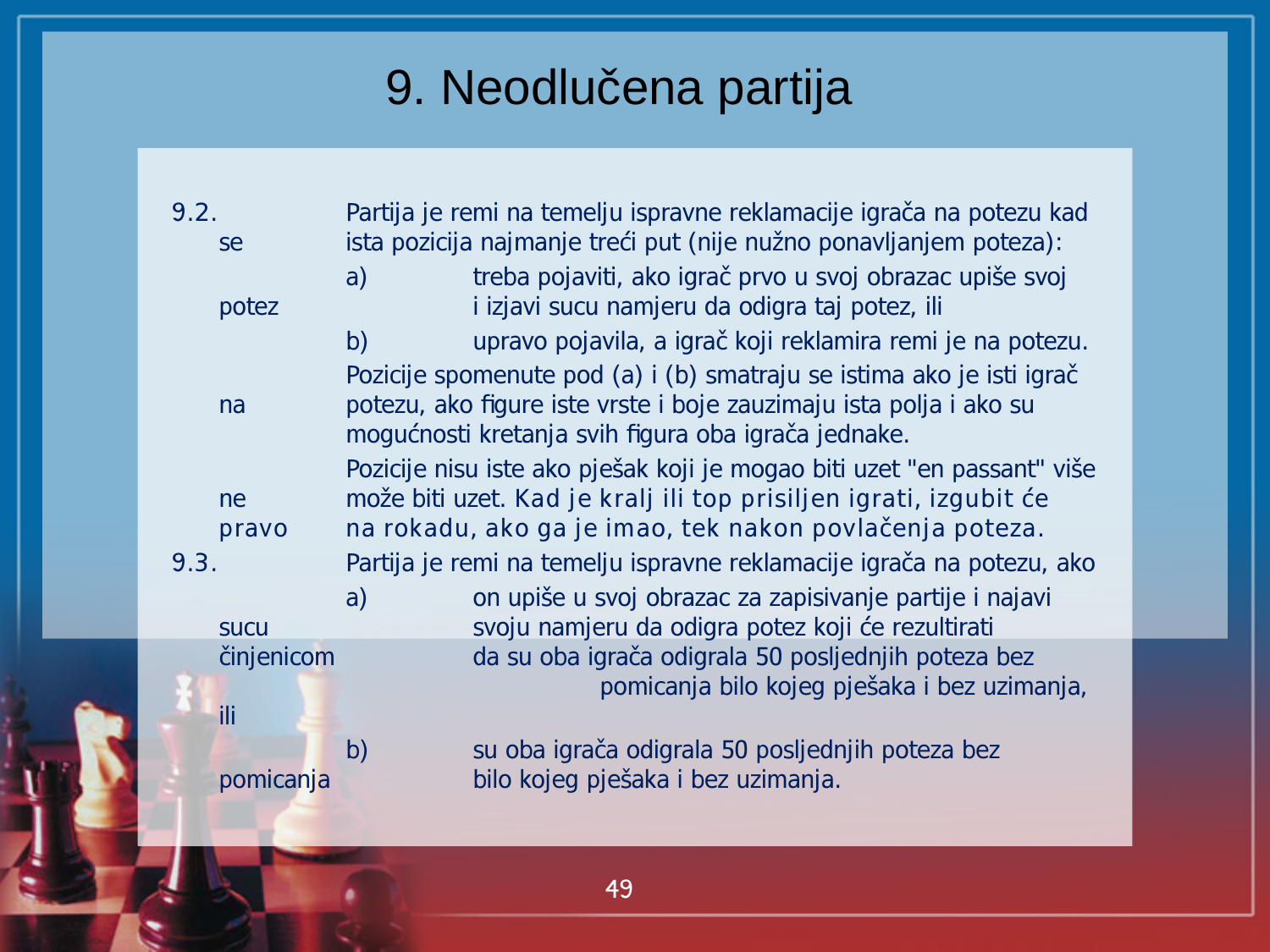

# 9. Neodlučena partija
9.2.		Partija je remi na temelju ispravne reklamacije igrača na potezu kad se 	ista pozicija najmanje treći put (nije nužno ponavljanjem poteza):
		a)	treba pojaviti, ako igrač prvo u svoj obrazac upiše svoj potez 		i izjavi sucu namjeru da odigra taj potez, ili
		b)	upravo pojavila, a igrač koji reklamira remi je na potezu.
		Pozicije spomenute pod (a) i (b) smatraju se istima ako je isti igrač na 	potezu, ako figure iste vrste i boje zauzimaju ista polja i ako su 	mogućnosti kretanja svih figura oba igrača jednake.
		Pozicije nisu iste ako pješak koji je mogao biti uzet "en passant" više ne 	može biti uzet. Kad je kralj ili top prisiljen igrati, izgubit će pravo 	na rokadu, ako ga je imao, tek nakon povlačenja poteza.
9.3.		Partija je remi na temelju ispravne reklamacije igrača na potezu, ako
		a)	on upiše u svoj obrazac za zapisivanje partije i najavi sucu 		svoju namjeru da odigra potez koji će rezultirati činjenicom 		da su oba igrača odigrala 50 posljednjih poteza bez 			pomicanja bilo kojeg pješaka i bez uzimanja, ili
		b)	su oba igrača odigrala 50 posljednjih poteza bez pomicanja 		bilo kojeg pješaka i bez uzimanja.
49